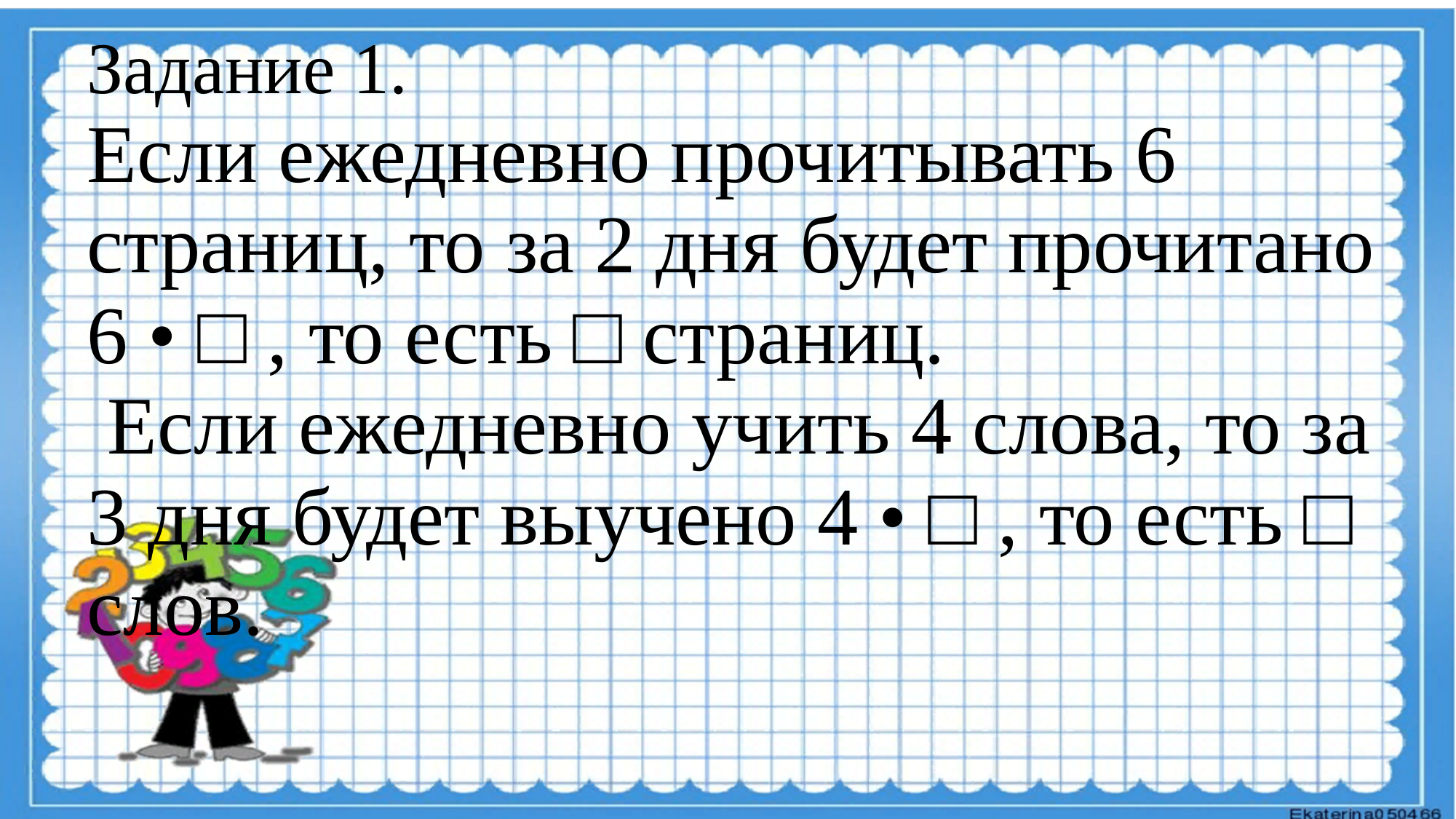

| Задание 1. Если ежедневно прочитывать 6 страниц, то за 2 дня будет прочитано 6 • □ , то есть □ страниц. Если ежедневно учить 4 слова, то за 3 дня будет выучено 4 • □ , то есть □ слов. |
| --- |